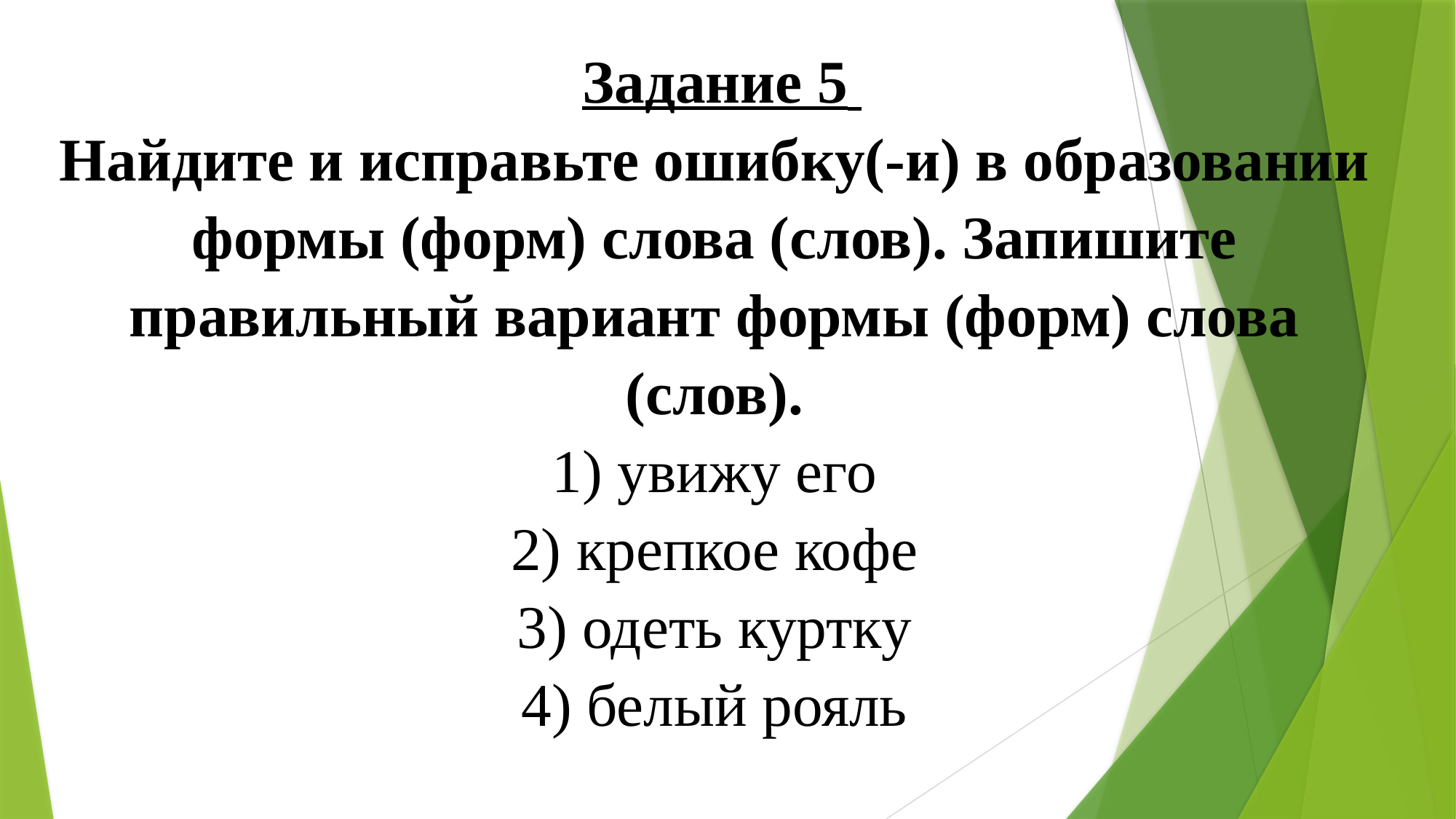

# Задание 5 Найдите и исправьте ошибку(-и) в образовании формы (форм) слова (слов). Запишите правильный вариант формы (форм) слова (слов). 1) увижу его 2) крепкое кофе 3) одеть куртку 4) белый рояль